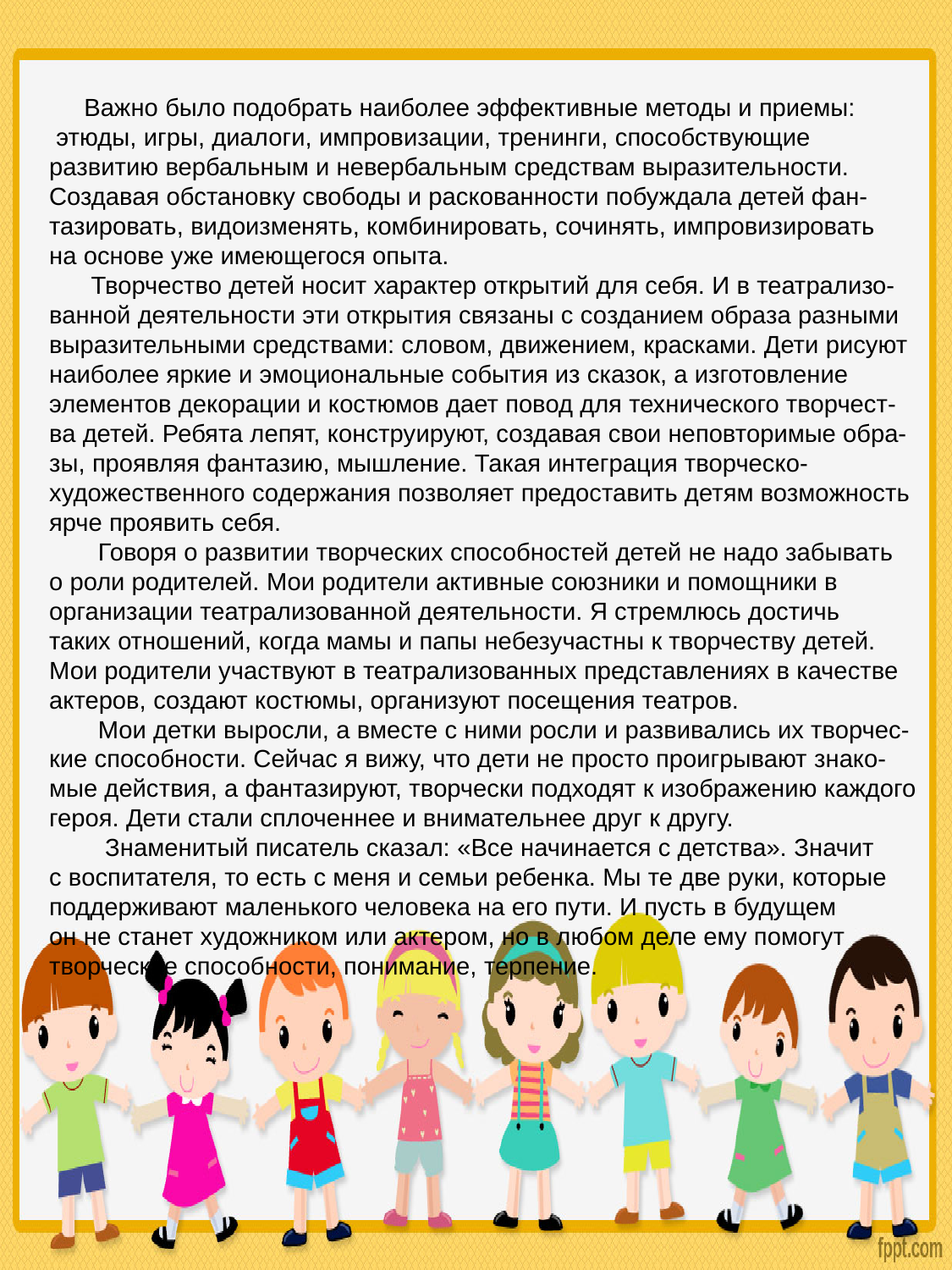

Важно было подобрать наиболее эффективные методы и приемы:
  этюды, игры, диалоги, импровизации, тренинги, способствующие
 развитию вербальным и невербальным средствам выразительности.
 Создавая обстановку свободы и раскованности побуждала детей фан-
 тазировать, видоизменять, комбинировать, сочинять, импровизировать
 на основе уже имеющегося опыта.
       Творчество детей носит характер открытий для себя. И в театрализо-
 ванной деятельности эти открытия связаны с созданием образа разными
 выразительными средствами: словом, движением, красками. Дети рисуют
 наиболее яркие и эмоциональные события из сказок, а изготовление
 элементов декорации и костюмов дает повод для технического творчест-
 ва детей. Ребята лепят, конструируют, создавая свои неповторимые обра-
 зы, проявляя фантазию, мышление. Такая интеграция творческо-
 художественного содержания позволяет предоставить детям возможность
 ярче проявить себя.
        Говоря о развитии творческих способностей детей не надо забывать
 о роли родителей. Мои родители активные союзники и помощники в
 организации театрализованной деятельности. Я стремлюсь достичь
 таких отношений, когда мамы и папы небезучастны к творчеству детей.
 Мои родители участвуют в театрализованных представлениях в качестве
 актеров, создают костюмы, организуют посещения театров.
        Мои детки выросли, а вместе с ними росли и развивались их творчес-
 кие способности. Сейчас я вижу, что дети не просто проигрывают знако-
 мые действия, а фантазируют, творчески подходят к изображению каждого
 героя. Дети стали сплоченнее и внимательнее друг к другу.
         Знаменитый писатель сказал: «Все начинается с детства». Значит
 с воспитателя, то есть с меня и семьи ребенка. Мы те две руки, которые
 поддерживают маленького человека на его пути. И пусть в будущем
 он не станет художником или актером, но в любом деле ему помогут
 творческие способности, понимание, терпение.